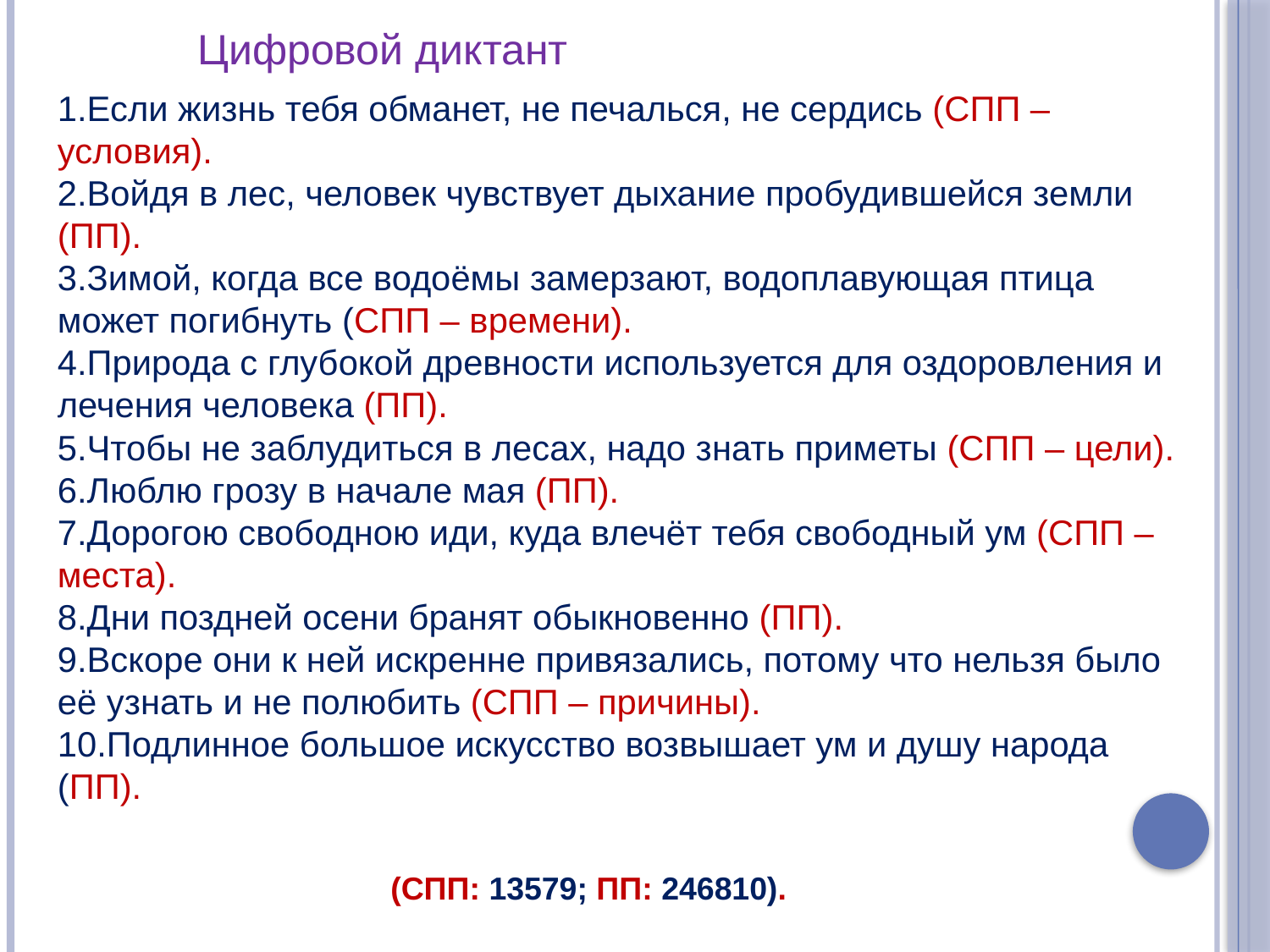

Цифровой диктант
1.Если жизнь тебя обманет, не печалься, не сердись (СПП – условия).
2.Войдя в лес, человек чувствует дыхание пробудившейся земли (ПП).
3.Зимой, когда все водоёмы замерзают, водоплавующая птица может погибнуть (СПП – времени).
4.Природа с глубокой древности используется для оздоровления и лечения человека (ПП).
5.Чтобы не заблудиться в лесах, надо знать приметы (СПП – цели).
6.Люблю грозу в начале мая (ПП).
7.Дорогою свободною иди, куда влечёт тебя свободный ум (СПП – места).
8.Дни поздней осени бранят обыкновенно (ПП).
9.Вскоре они к ней искренне привязались, потому что нельзя было её узнать и не полюбить (СПП – причины).
10.Подлинное большое искусство возвышает ум и душу народа (ПП).
(СПП: 13579; ПП: 246810).